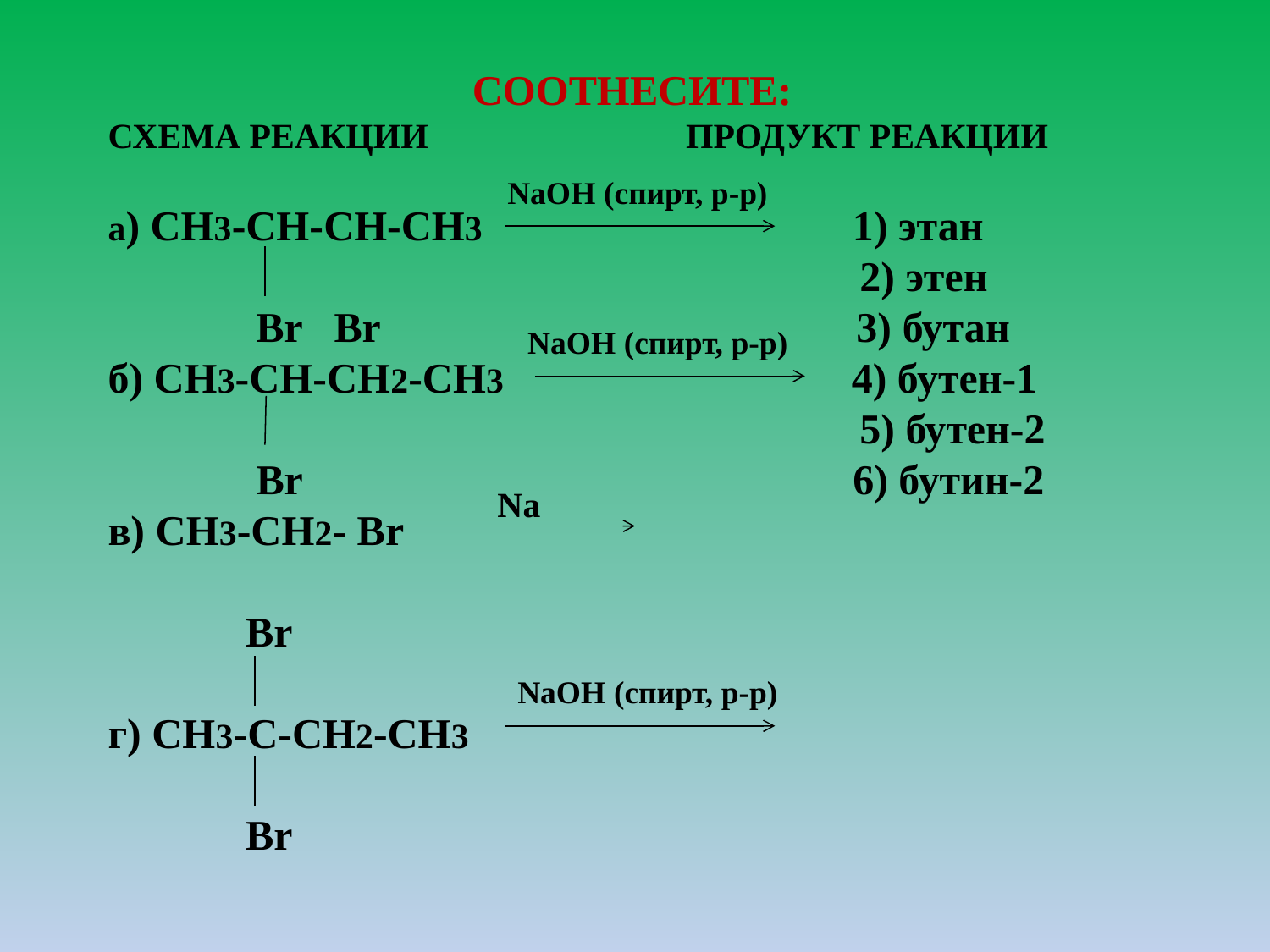

# СООТНЕСИТЕ: СХЕМА РЕАКЦИИ                             ПРОДУКТ РЕАКЦИИ а) СН3-СН-СН-СН3                                   1) этан 2) этен Вr   Вr                                             3) бутан б) СН3-СН-СН2-СН3                                 4) бутен-1 5) бутен-2 Вr                                                    6) бутин-2 в) СН3-СН2- Вr Вr г) СН3-С-СН2-СН3 Вr
NaOH (спирт, р-р)
NaOH (спирт, р-р)
Na
NaOH (спирт, р-р)